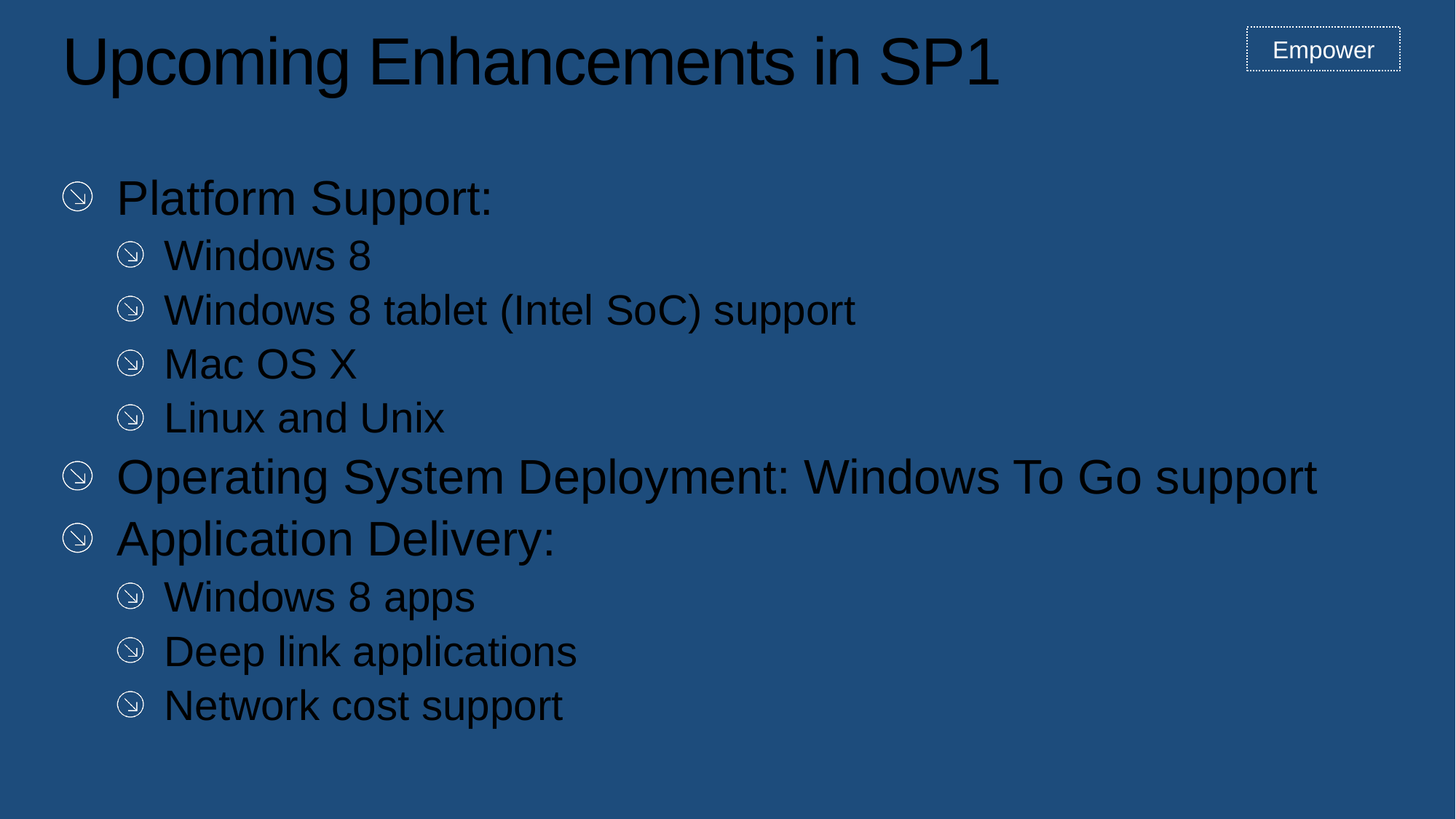

Empower
# Upcoming Enhancements in SP1
Platform Support:
Windows 8
Windows 8 tablet (Intel SoC) support
Mac OS X
Linux and Unix
Operating System Deployment: Windows To Go support
Application Delivery:
Windows 8 apps
Deep link applications
Network cost support